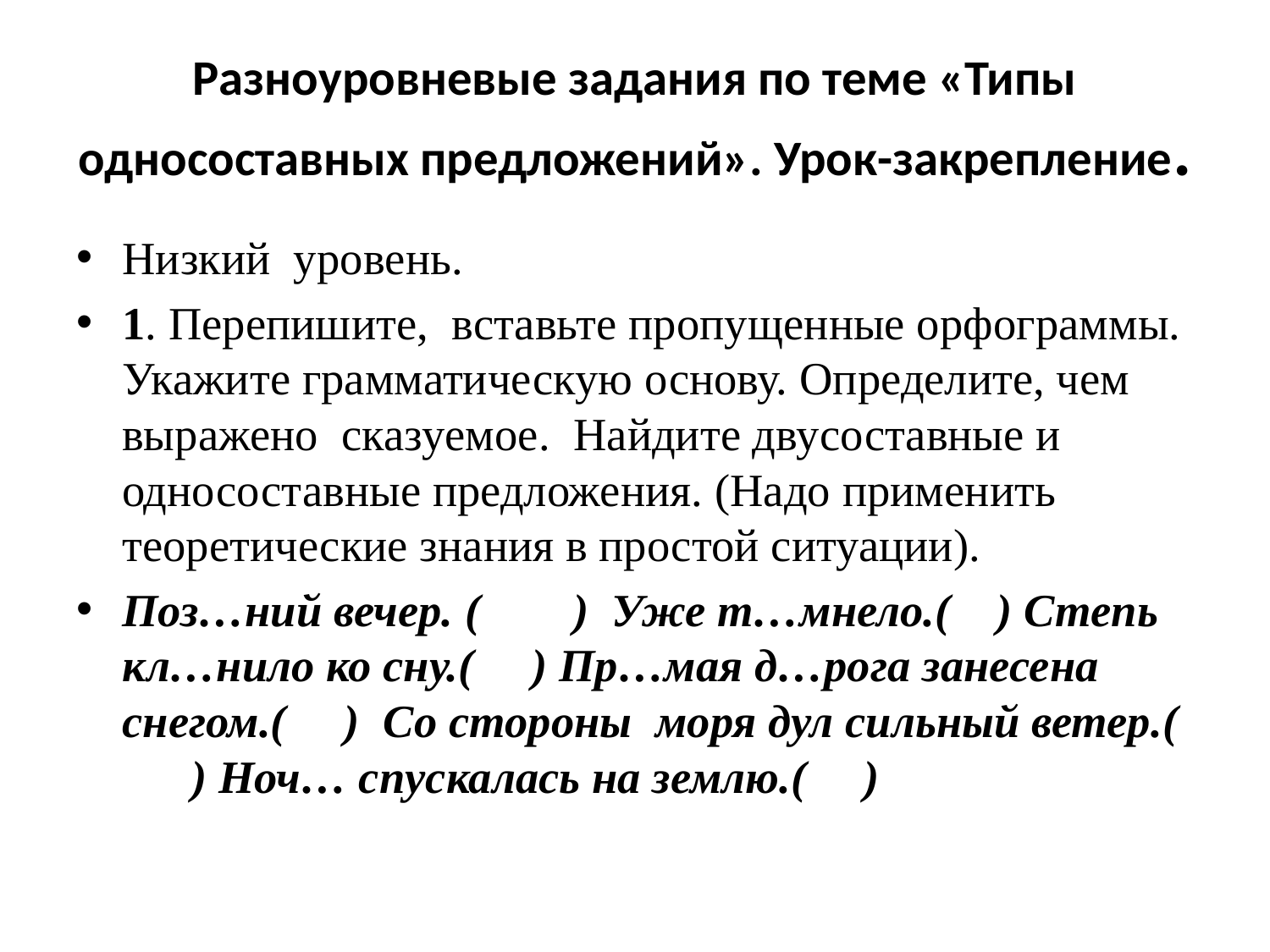

# Разноуровневые задания по теме «Типы односоставных предложений». Урок-закрепление.
Низкий  уровень.
1. Перепишите,  вставьте пропущенные орфограммы. Укажите грамматическую основу. Определите, чем выражено  сказуемое.  Найдите двусоставные и односоставные предложения. (Надо применить теоретические знания в простой ситуации).
Поз…ний вечер. (        )  Уже т…мнело.(    ) Степь кл…нило ко сну.(     ) Пр…мая д…рога занесена снегом.(     )  Со стороны  моря дул сильный ветер.(        ) Ноч… спускалась на землю.(     )